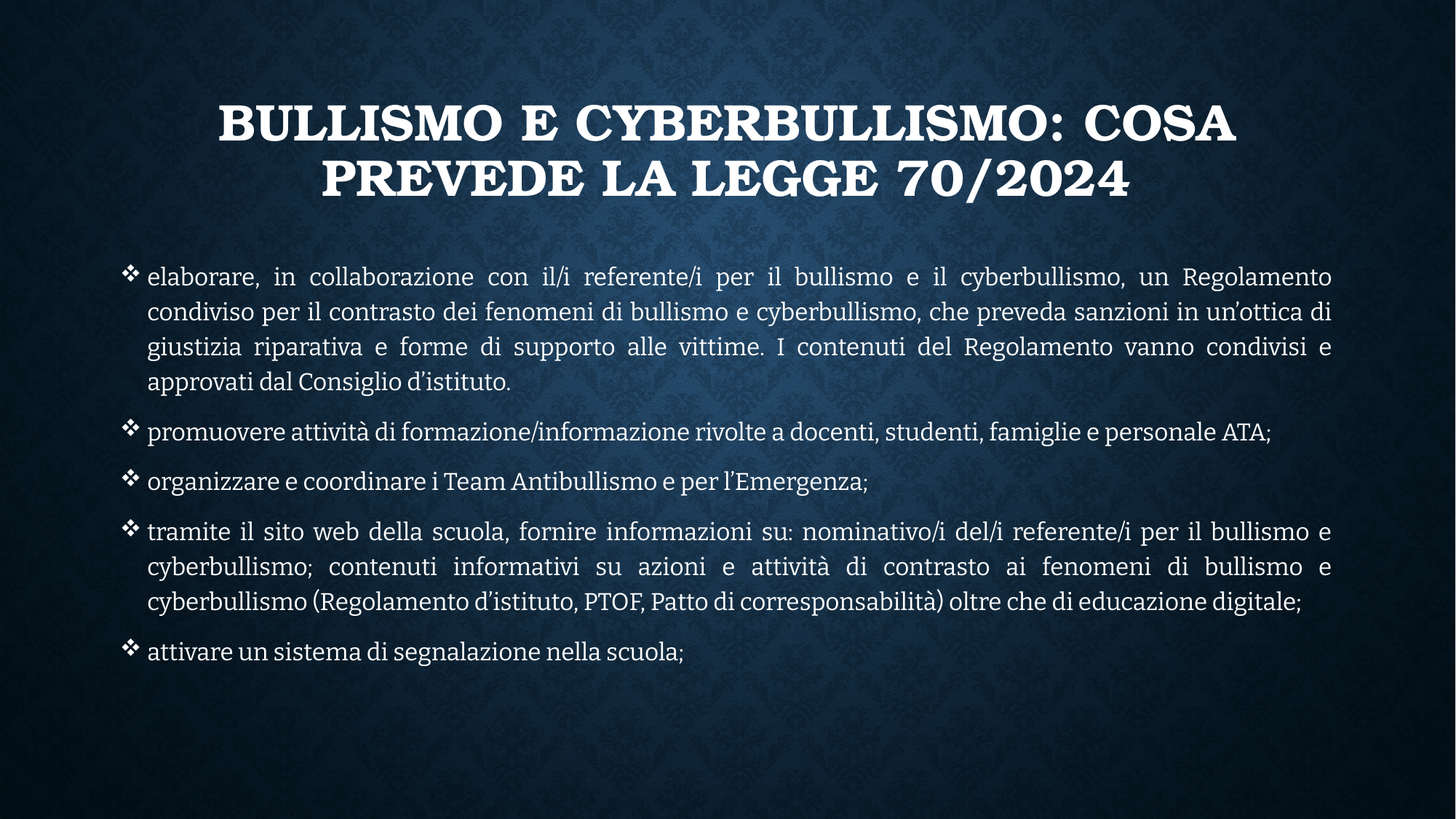

# Bullismo e cyberbullismo: cosa prevede la legge 70/2024
elaborare, in collaborazione con il/i referente/i per il bullismo e il cyberbullismo, un Regolamento condiviso per il contrasto dei fenomeni di bullismo e cyberbullismo, che preveda sanzioni in un’ottica di giustizia riparativa e forme di supporto alle vittime. I contenuti del Regolamento vanno condivisi e approvati dal Consiglio d’istituto.
promuovere attività di formazione/informazione rivolte a docenti, studenti, famiglie e personale ATA;
organizzare e coordinare i Team Antibullismo e per l’Emergenza;
tramite il sito web della scuola, fornire informazioni su: nominativo/i del/i referente/i per il bullismo e cyberbullismo; contenuti informativi su azioni e attività di contrasto ai fenomeni di bullismo e cyberbullismo (Regolamento d’istituto, PTOF, Patto di corresponsabilità) oltre che di educazione digitale;
attivare un sistema di segnalazione nella scuola;